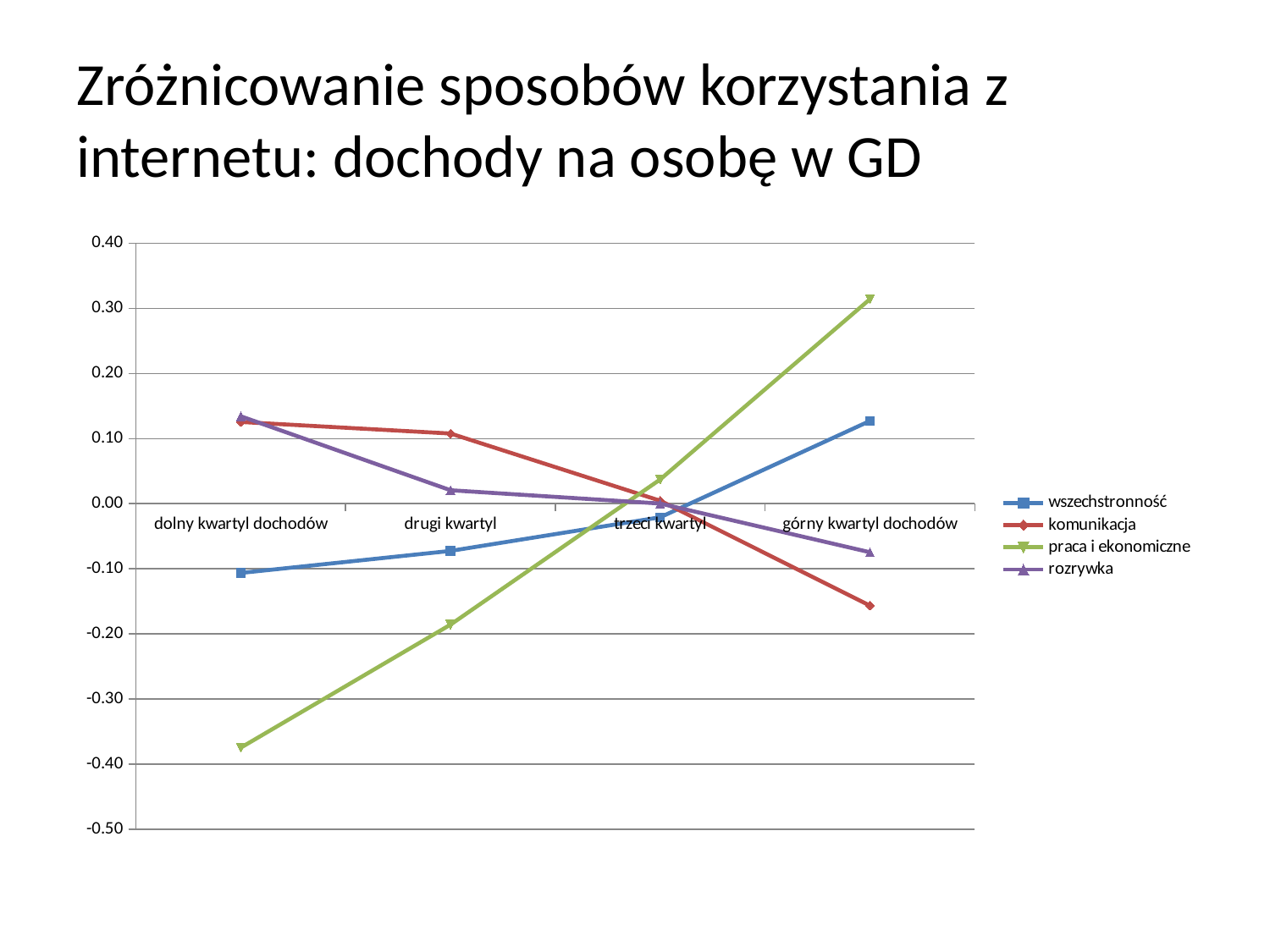

# Zróżnicowanie sposobów korzystania z internetu: dochody na osobę w GD

### Chart

| Category | wszechstronność | komunikacja | praca i ekonomiczne | rozrywka |
|---|---|---|---|---|
| dolny kwartyl dochodów | -0.10647270000000007 | 0.1255005 | -0.37484820000000035 | 0.1342687 |
| drugi kwartyl | -0.07259820000000006 | 0.10777500000000009 | -0.1858175000000001 | 0.0206554 |
| trzeci kwartyl | -0.020876100000000012 | 0.004504800000000002 | 0.03724170000000004 | 0.0002459 |
| górny kwartyl dochodów | 0.127144 | -0.1566302000000001 | 0.3142402000000001 | -0.07470290000000009 |